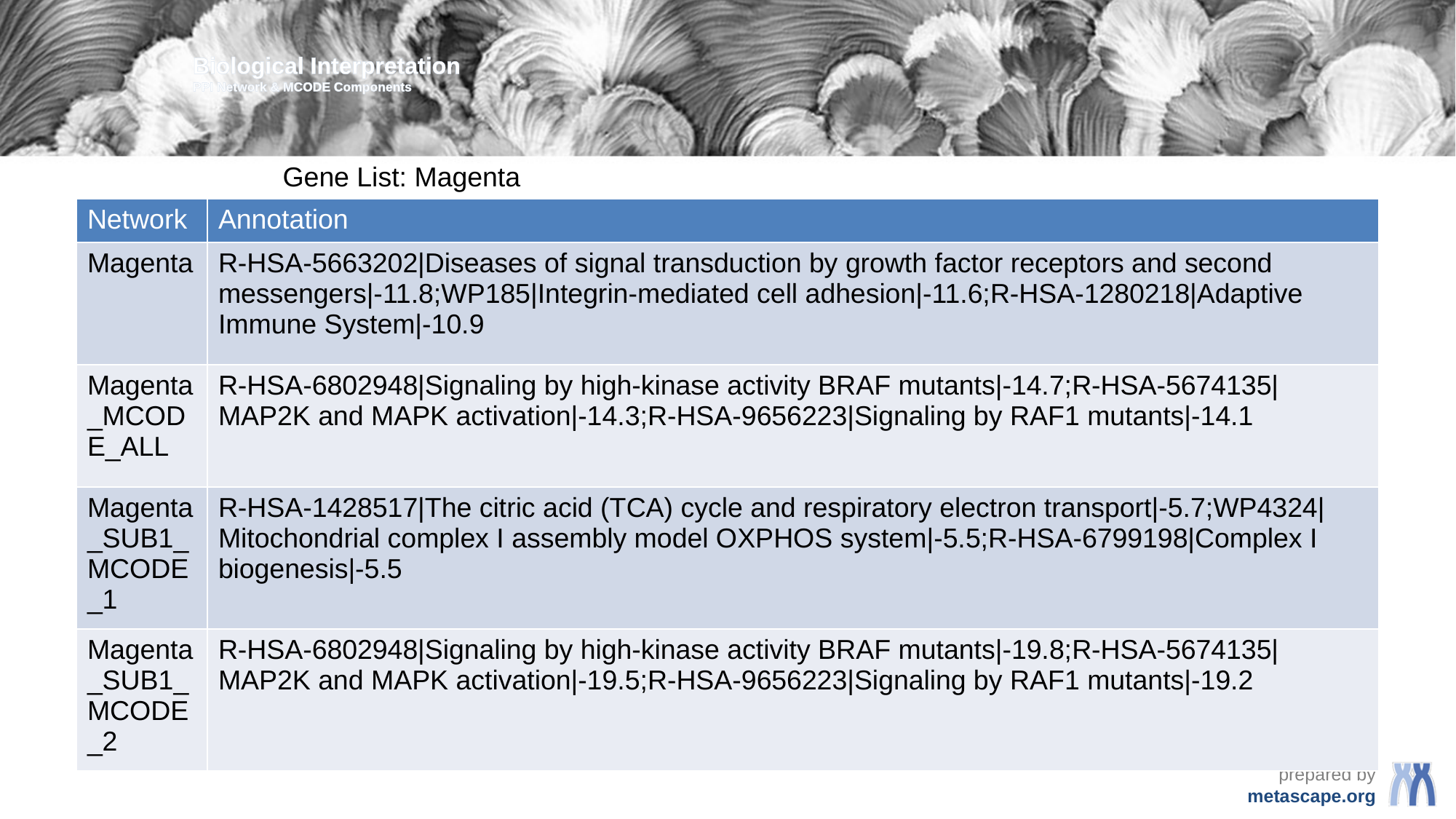

Biological Interpretation
PPI Network & MCODE Components
Gene List: Magenta
| Network | Annotation |
| --- | --- |
| Magenta | R-HSA-5663202|Diseases of signal transduction by growth factor receptors and second messengers|-11.8;WP185|Integrin-mediated cell adhesion|-11.6;R-HSA-1280218|Adaptive Immune System|-10.9 |
| Magenta\_MCODE\_ALL | R-HSA-6802948|Signaling by high-kinase activity BRAF mutants|-14.7;R-HSA-5674135|MAP2K and MAPK activation|-14.3;R-HSA-9656223|Signaling by RAF1 mutants|-14.1 |
| Magenta\_SUB1\_MCODE\_1 | R-HSA-1428517|The citric acid (TCA) cycle and respiratory electron transport|-5.7;WP4324|Mitochondrial complex I assembly model OXPHOS system|-5.5;R-HSA-6799198|Complex I biogenesis|-5.5 |
| Magenta\_SUB1\_MCODE\_2 | R-HSA-6802948|Signaling by high-kinase activity BRAF mutants|-19.8;R-HSA-5674135|MAP2K and MAPK activation|-19.5;R-HSA-9656223|Signaling by RAF1 mutants|-19.2 |